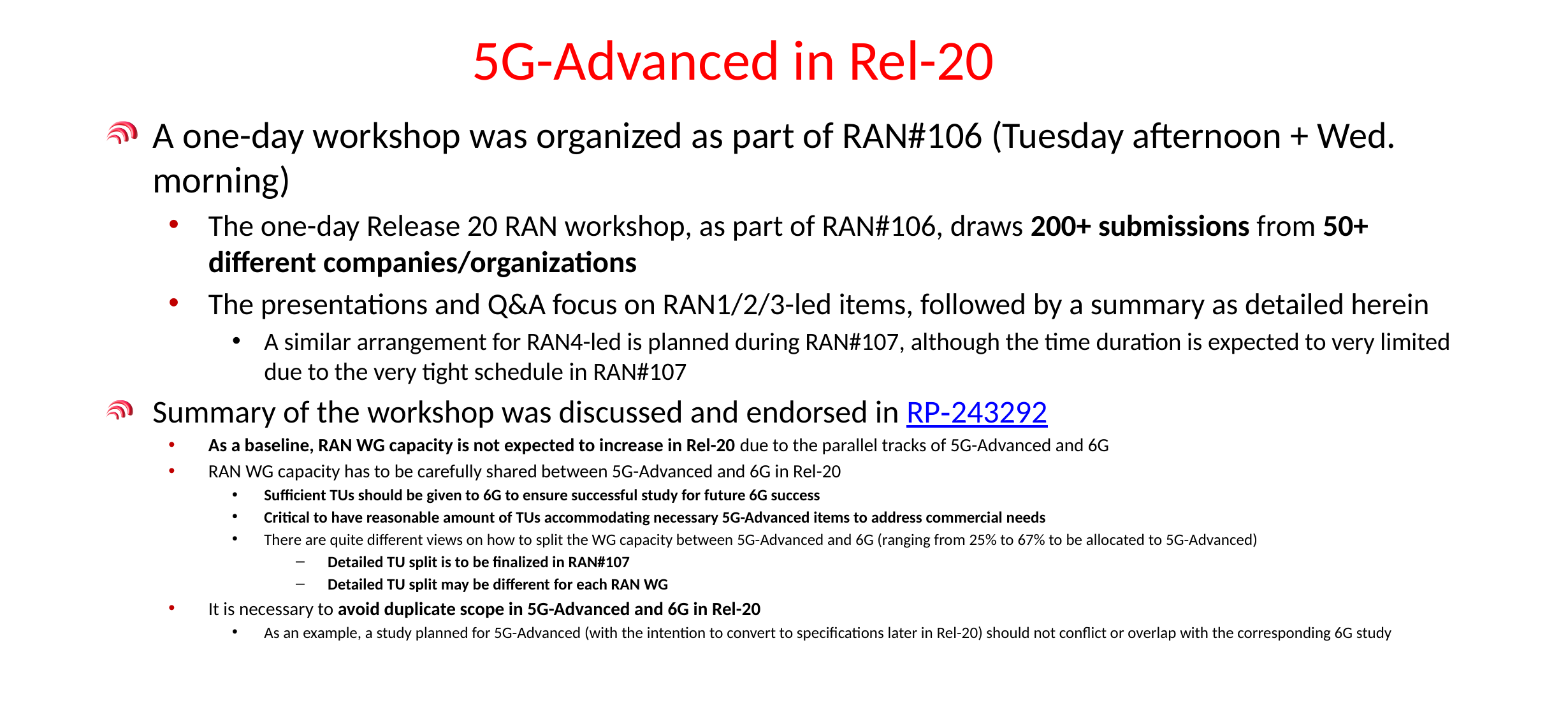

# 5G-Advanced in Rel-20
A one-day workshop was organized as part of RAN#106 (Tuesday afternoon + Wed. morning)
The one-day Release 20 RAN workshop, as part of RAN#106, draws 200+ submissions from 50+ different companies/organizations
The presentations and Q&A focus on RAN1/2/3-led items, followed by a summary as detailed herein
A similar arrangement for RAN4-led is planned during RAN#107, although the time duration is expected to very limited due to the very tight schedule in RAN#107
Summary of the workshop was discussed and endorsed in RP‑243292
As a baseline, RAN WG capacity is not expected to increase in Rel-20 due to the parallel tracks of 5G-Advanced and 6G
RAN WG capacity has to be carefully shared between 5G-Advanced and 6G in Rel-20
Sufficient TUs should be given to 6G to ensure successful study for future 6G success
Critical to have reasonable amount of TUs accommodating necessary 5G-Advanced items to address commercial needs
There are quite different views on how to split the WG capacity between 5G-Advanced and 6G (ranging from 25% to 67% to be allocated to 5G-Advanced)
Detailed TU split is to be finalized in RAN#107
Detailed TU split may be different for each RAN WG
It is necessary to avoid duplicate scope in 5G-Advanced and 6G in Rel-20
As an example, a study planned for 5G-Advanced (with the intention to convert to specifications later in Rel-20) should not conflict or overlap with the corresponding 6G study